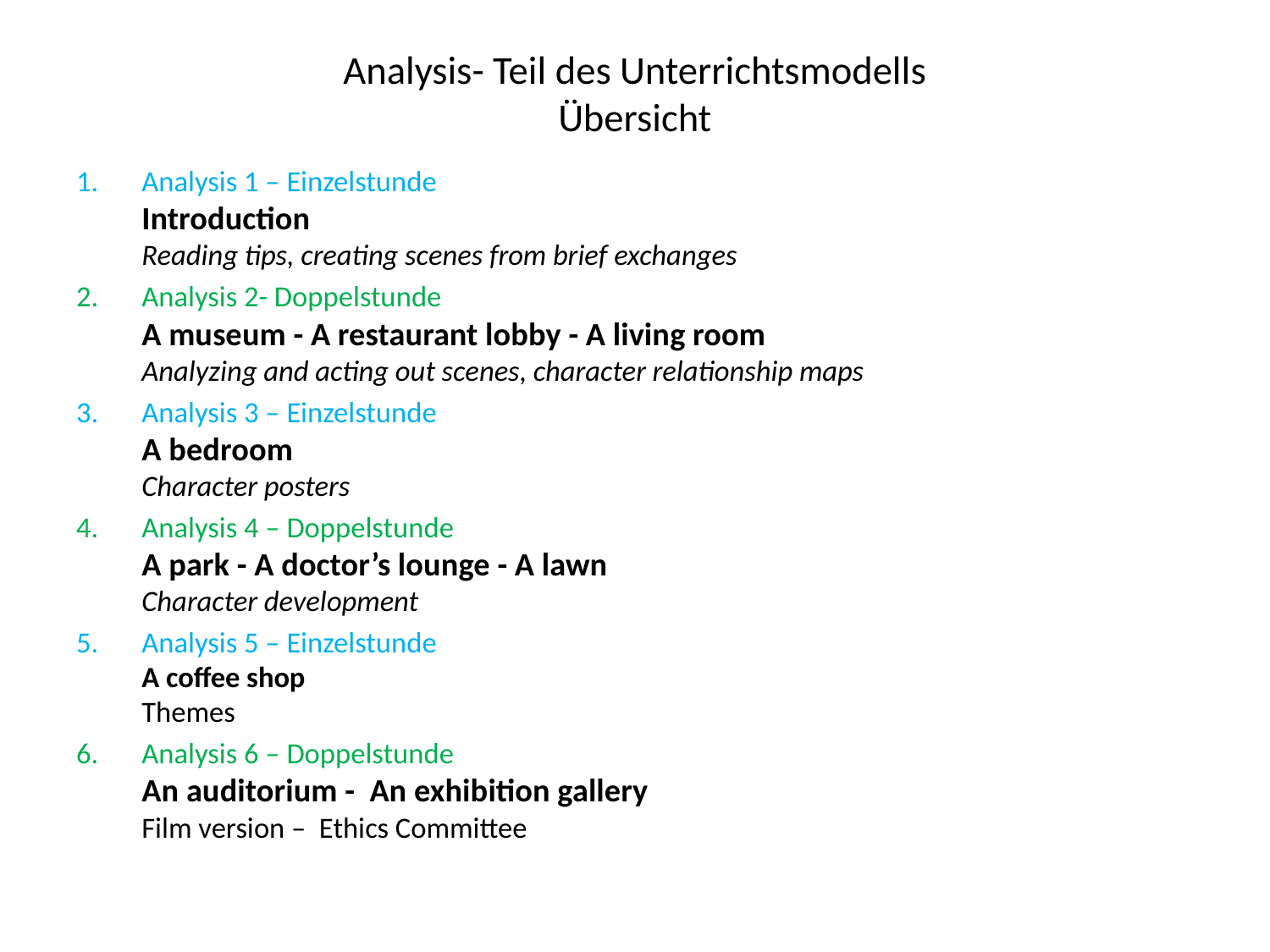

# Analysis- Teil des Unterrichtsmodells Übersicht
Analysis 1 – Einzelstunde
Introduction
Reading tips, creating scenes from brief exchanges
Analysis 2- Doppelstunde
A museum - A restaurant lobby - A living room
Analyzing and acting out scenes, character relationship maps
Analysis 3 – Einzelstunde
A bedroom
Character posters
Analysis 4 – Doppelstunde
A park - A doctor’s lounge - A lawn
Character development
Analysis 5 – Einzelstunde
A coffee shop
Themes
Analysis 6 – Doppelstunde
An auditorium -  An exhibition gallery
Film version –  Ethics Committee